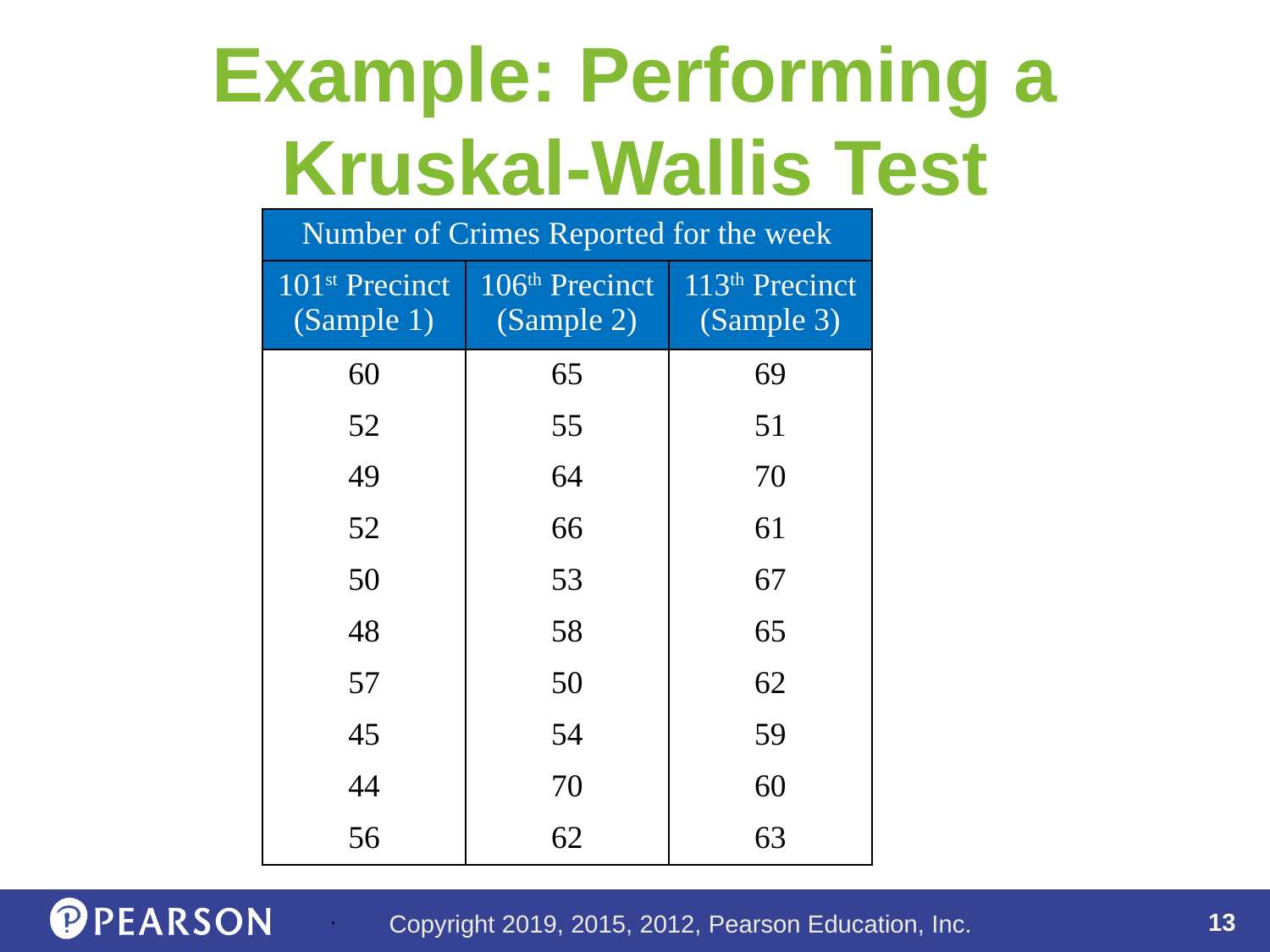

# Example: Performing a Kruskal-Wallis Test
| Number of Crimes Reported for the week |  |  |
| --- | --- | --- |
| 101st Precinct (Sample 1) | 106th Precinct (Sample 2) | 113th Precinct (Sample 3) |
| 60 | 65 | 69 |
| 52 | 55 | 51 |
| 49 | 64 | 70 |
| 52 | 66 | 61 |
| 50 | 53 | 67 |
| 48 | 58 | 65 |
| 57 | 50 | 62 |
| 45 | 54 | 59 |
| 44 | 70 | 60 |
| 56 | 62 | 63 |
.